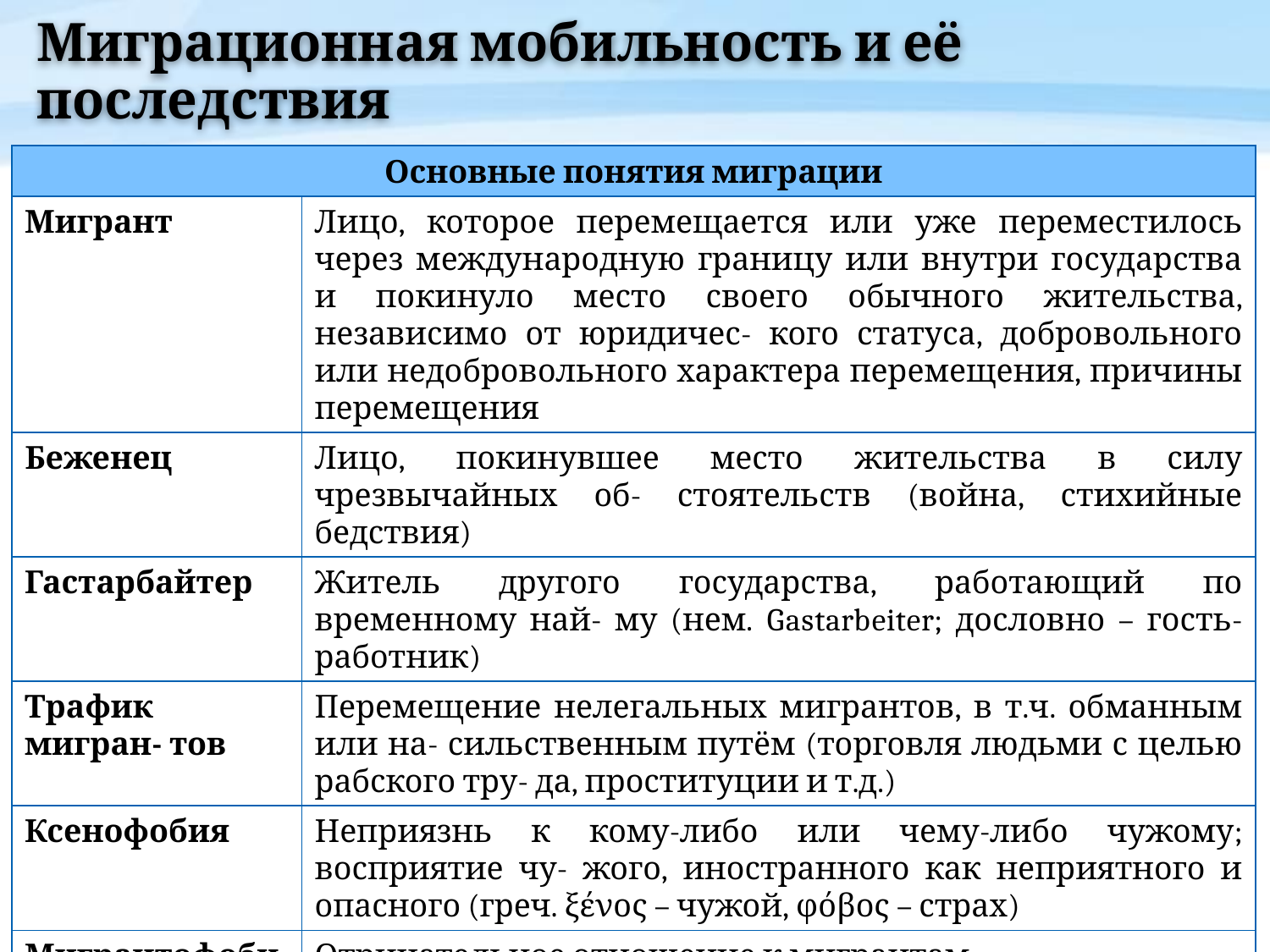

# Миграционная мобильность и её последствия
| Основные понятия миграции |  |
| --- | --- |
| Мигрант | Лицо, которое перемещается или уже переместилось через международную границу или внутри государства и покинуло место своего обычного жительства, независимо от юридичес- кого статуса, добровольного или недобровольного характера перемещения, причины перемещения |
| Беженец | Лицо, покинувшее место жительства в силу чрезвычайных об- стоятельств (война, стихийные бедствия) |
| Гастарбайтер | Житель другого государства, работающий по временному най- му (нем. Gastarbeiter; дословно – гость-работник) |
| Трафик мигран- тов | Перемещение нелегальных мигрантов, в т.ч. обманным или на- сильственным путём (торговля людьми с целью рабского тру- да, проституции и т.д.) |
| Ксенофобия | Неприязнь к кому-либо или чему-либо чужому; восприятие чу- жого, иностранного как неприятного и опасного (греч. ξένος – чужой, φόβος – страх) |
| Мигрантофобия | Отрицательное отношение к мигрантам |
| Репатриация | Возвращение на родину |